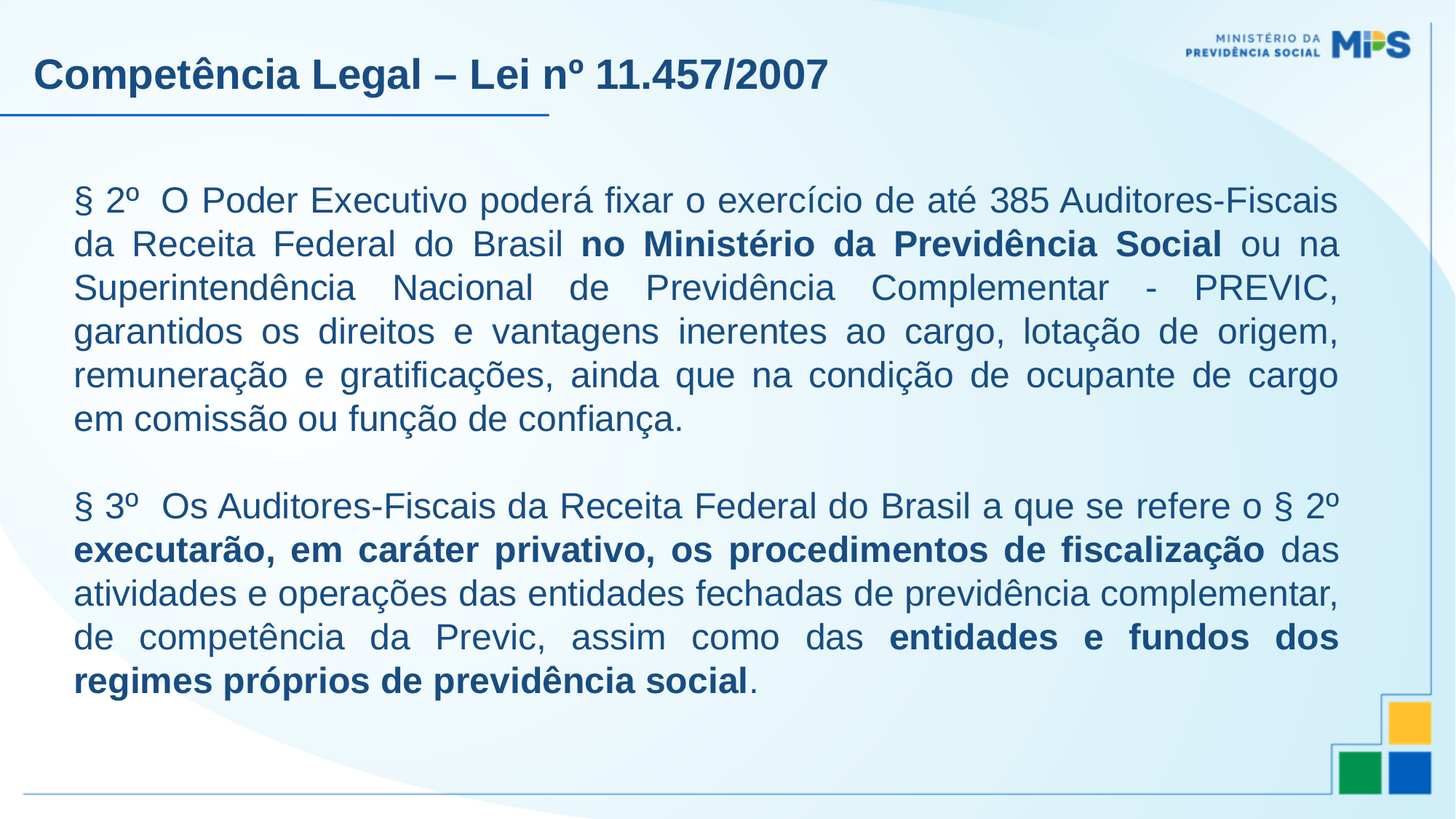

Competência Legal – Lei nº 11.457/2007

§ 2º  O Poder Executivo poderá fixar o exercício de até 385 Auditores-Fiscais da Receita Federal do Brasil no Ministério da Previdência Social ou na Superintendência Nacional de Previdência Complementar - PREVIC, garantidos os direitos e vantagens inerentes ao cargo, lotação de origem, remuneração e gratificações, ainda que na condição de ocupante de cargo em comissão ou função de confiança.

§ 3º  Os Auditores-Fiscais da Receita Federal do Brasil a que se refere o § 2º executarão, em caráter privativo, os procedimentos de fiscalização das atividades e operações das entidades fechadas de previdência complementar, de competência da Previc, assim como das entidades e fundos dos regimes próprios de previdência social.